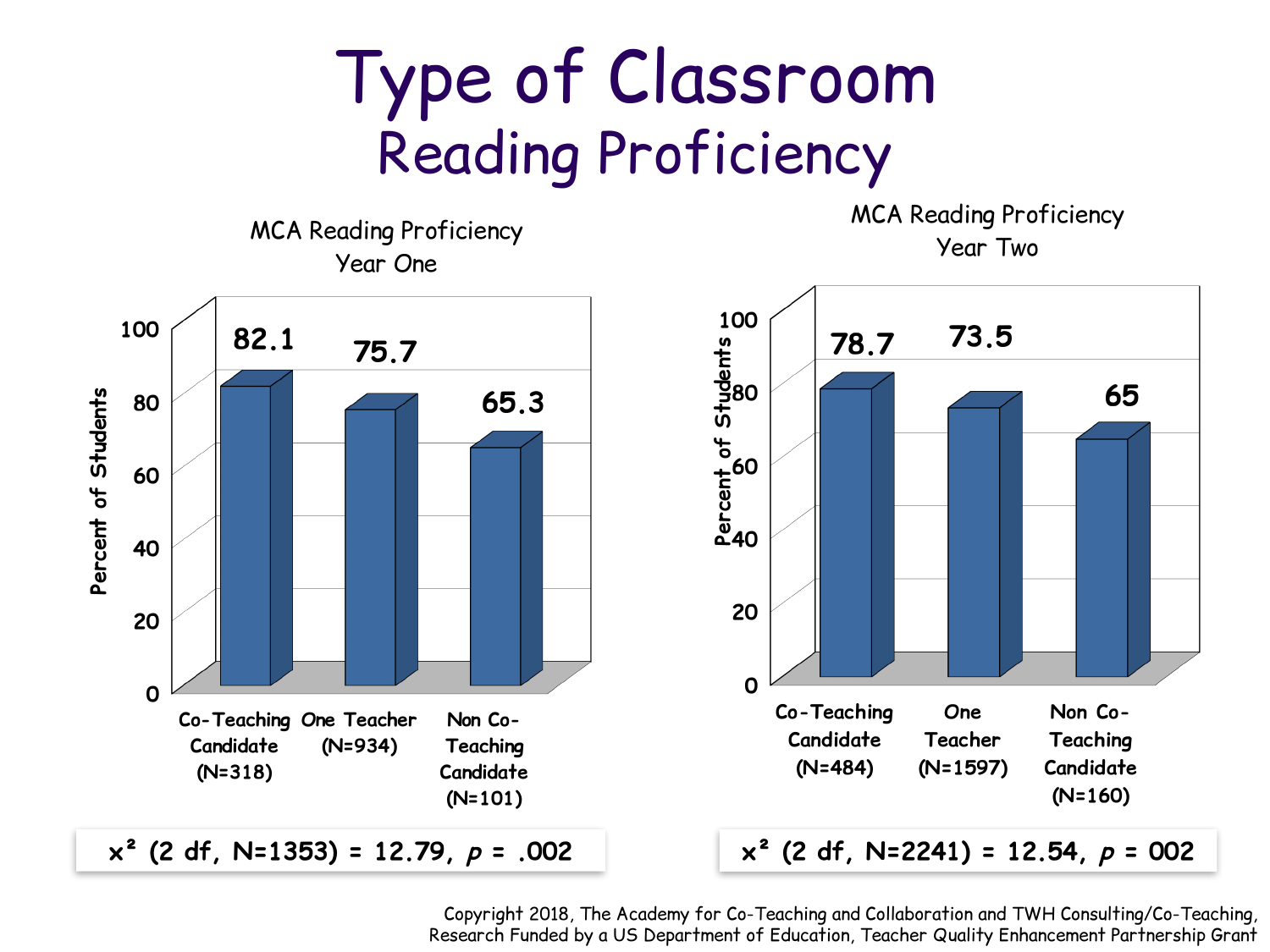

# Type of Classroom Reading Proficiency

[unsupported chart]

[unsupported chart]

χ² (2 df, N=1353) = 12.79, p = .002
χ² (2 df, N=2241) = 12.54, p = 002
Copyright 2018, The Academy for Co-Teaching and Collaboration and TWH Consulting/Co-Teaching,
Research Funded by a US Department of Education, Teacher Quality Enhancement Partnership Grant